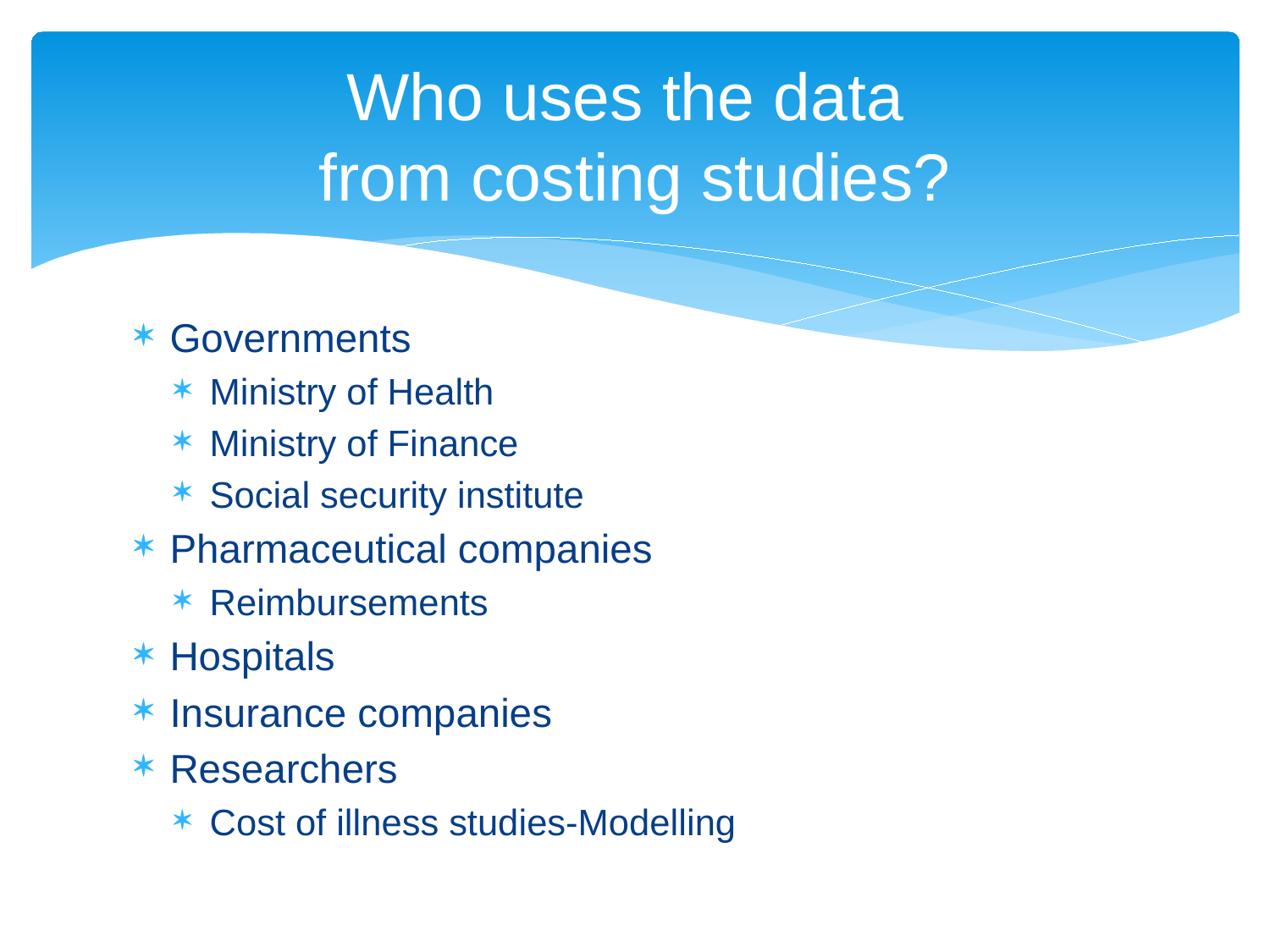

# Who uses the data from costing studies?
Governments
Ministry of Health
Ministry of Finance
Social security institute
Pharmaceutical companies
Reimbursements
Hospitals
Insurance companies
Researchers
Cost of illness studies-Modelling